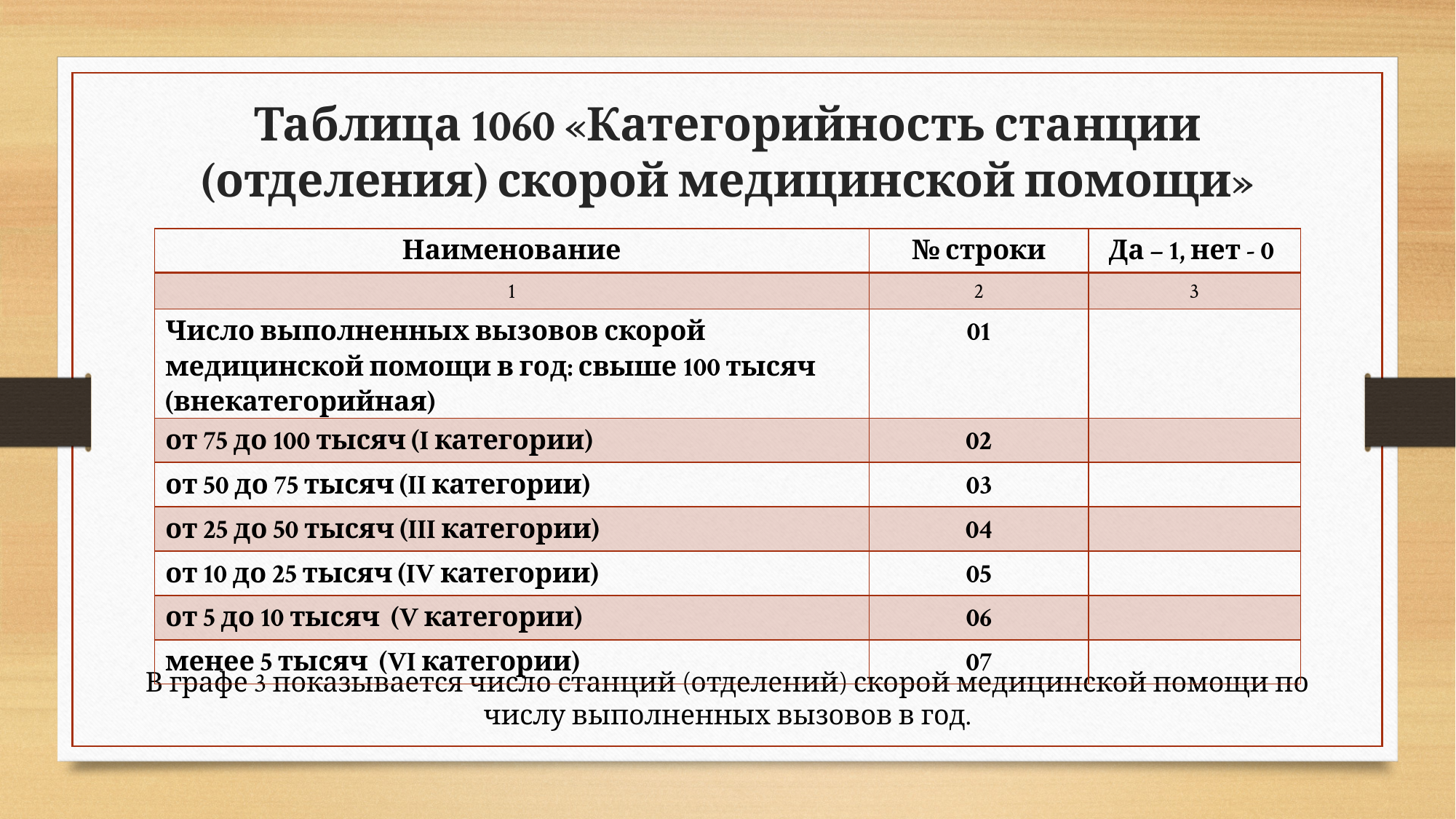

Таблица 1060 «Категорийность станции (отделения) скорой медицинской помощи»
| Наименование | № строки | Да – 1, нет - 0 |
| --- | --- | --- |
| 1 | 2 | 3 |
| Число выполненных вызовов скорой медицинской помощи в год: свыше 100 тысяч (внекатегорийная) | 01 |  |
| от 75 до 100 тысяч (I категории) | 02 |  |
| от 50 до 75 тысяч (II категории) | 03 |  |
| от 25 до 50 тысяч (III категории) | 04 |  |
| от 10 до 25 тысяч (IV категории) | 05 |  |
| от 5 до 10 тысяч (V категории) | 06 |  |
| менее 5 тысяч (VI категории) | 07 |  |
В графе 3 показывается число станций (отделений) скорой медицинской помощи по числу выполненных вызовов в год.